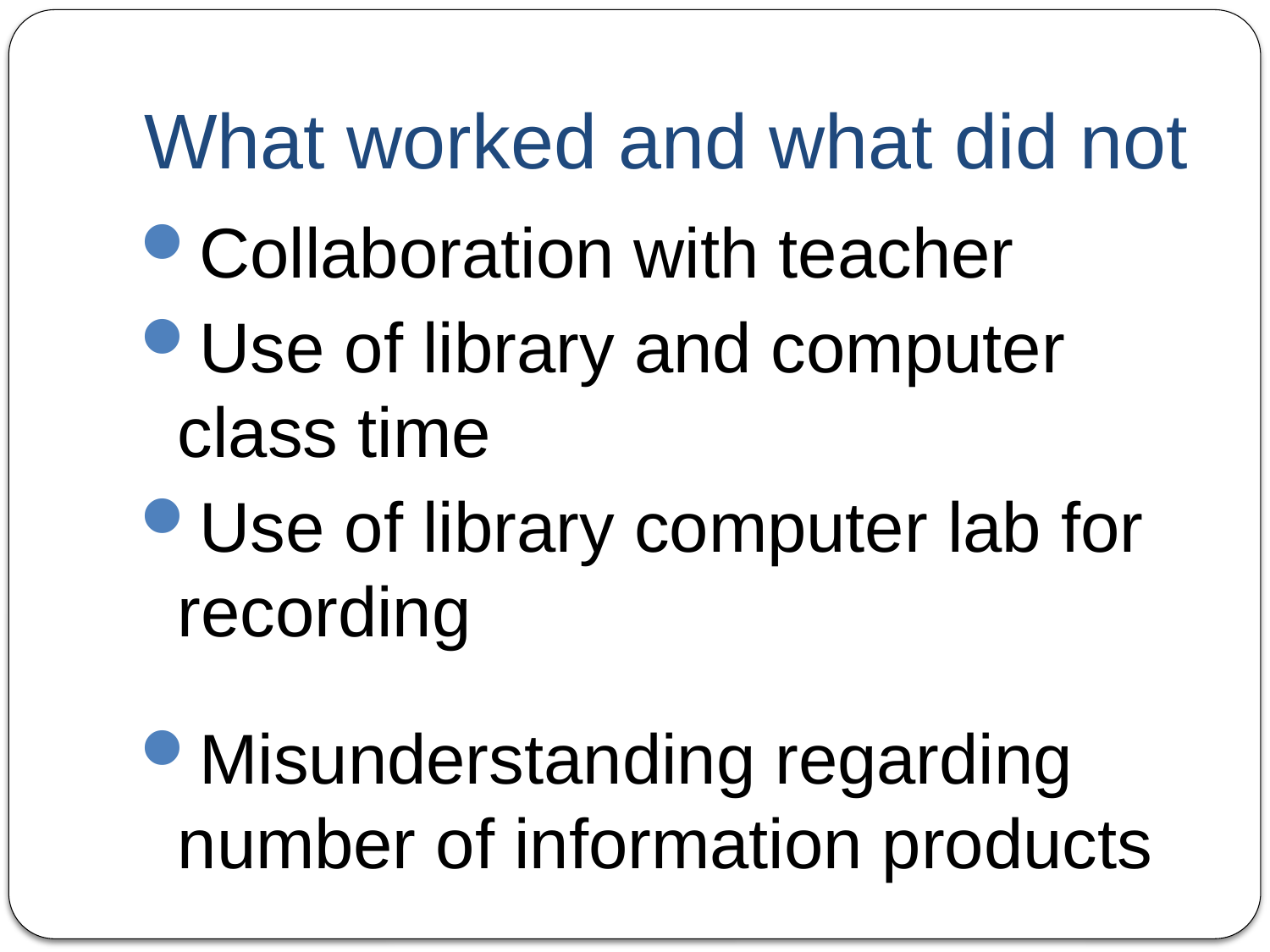

# What worked and what did not
Collaboration with teacher
Use of library and computer class time
Use of library computer lab for recording

Misunderstanding regarding number of information products